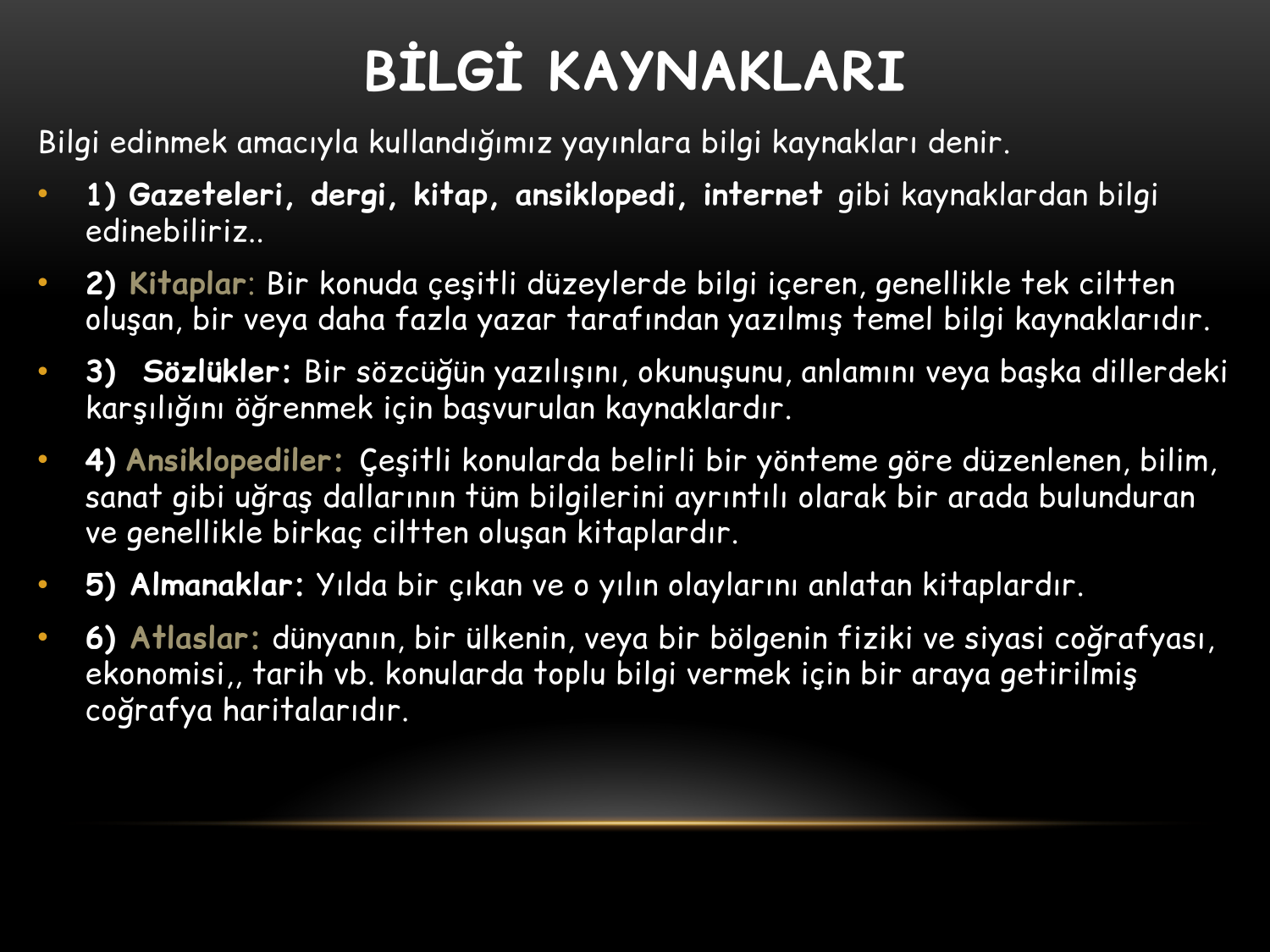

# BİLGİ KAYNAKLARI
Bilgi edinmek amacıyla kullandığımız yayınlara bilgi kaynakları denir.
1) Gazeteleri, dergi, kitap, ansiklopedi, internet gibi kaynaklardan bilgi edinebiliriz..
2) Kitaplar: Bir konuda çeşitli düzeylerde bilgi içeren, genellikle tek ciltten oluşan, bir veya daha fazla yazar tarafından yazılmış temel bilgi kaynaklarıdır.
3)  Sözlükler: Bir sözcüğün yazılışını, okunuşunu, anlamını veya başka dillerdeki karşılığını öğrenmek için başvurulan kaynaklardır.
4) Ansiklopediler: Çeşitli konularda belirli bir yönteme göre düzenlenen, bilim, sanat gibi uğraş dallarının tüm bilgilerini ayrıntılı olarak bir arada bulunduran ve genellikle birkaç ciltten oluşan kitaplardır.
5) Almanaklar: Yılda bir çıkan ve o yılın olaylarını anlatan kitaplardır.
6) Atlaslar: dünyanın, bir ülkenin, veya bir bölgenin fiziki ve siyasi coğrafyası, ekonomisi,, tarih vb. konularda toplu bilgi vermek için bir araya getirilmiş coğrafya haritalarıdır.